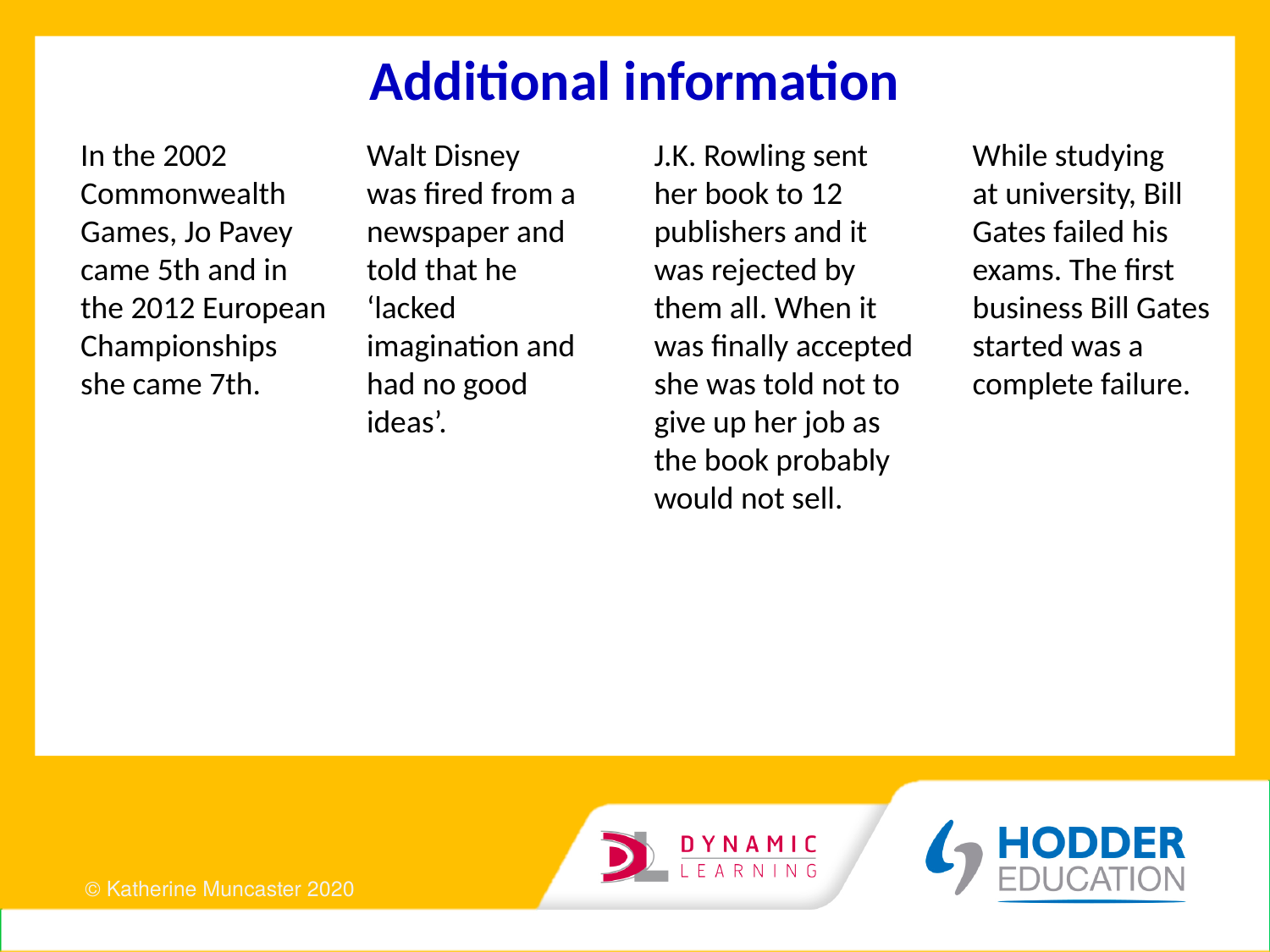

# Additional information
In the 2002
Commonwealth
Games, Jo Pavey
came 5th and in
the 2012 European
Championships
she came 7th.

Walt Disney
was fired from a newspaper and told that he ‘lacked imagination and had no good ideas’.
J.K. Rowling sent her book to 12 publishers and it was rejected by them all. When it was finally accepted she was told not to give up her job as the book probably would not sell.
While studying
at university, Bill Gates failed his exams. The first business Bill Gates started was a complete failure.